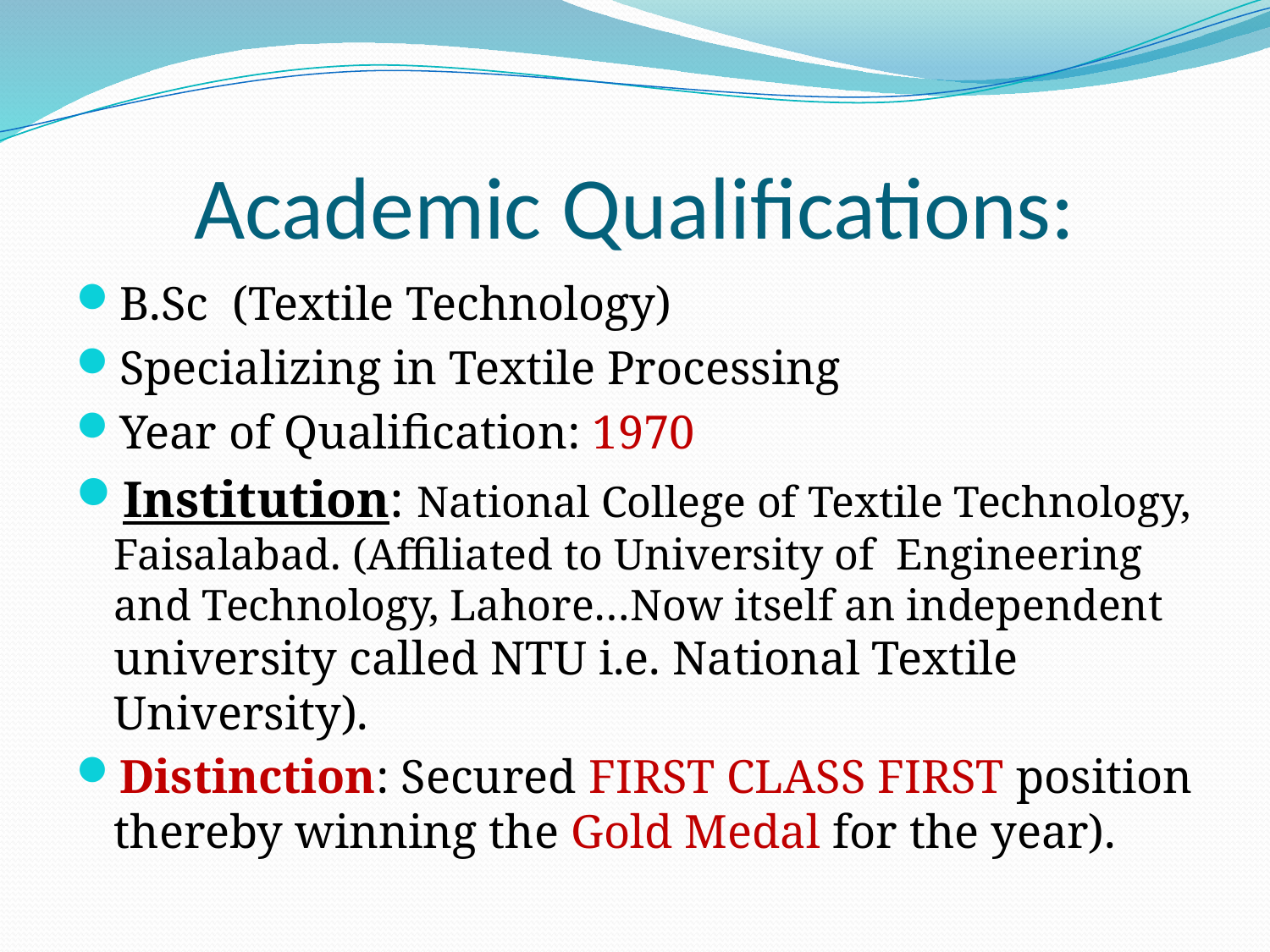

# Academic Qualifications:
B.Sc  (Textile Technology)
Specializing in Textile Processing
Year of Qualification: 1970
Institution: National College of Textile Technology, Faisalabad. (Affiliated to University of  Engineering and Technology, Lahore…Now itself an independent university called NTU i.e. National Textile University).
Distinction: Secured FIRST CLASS FIRST position thereby winning the Gold Medal for the year).